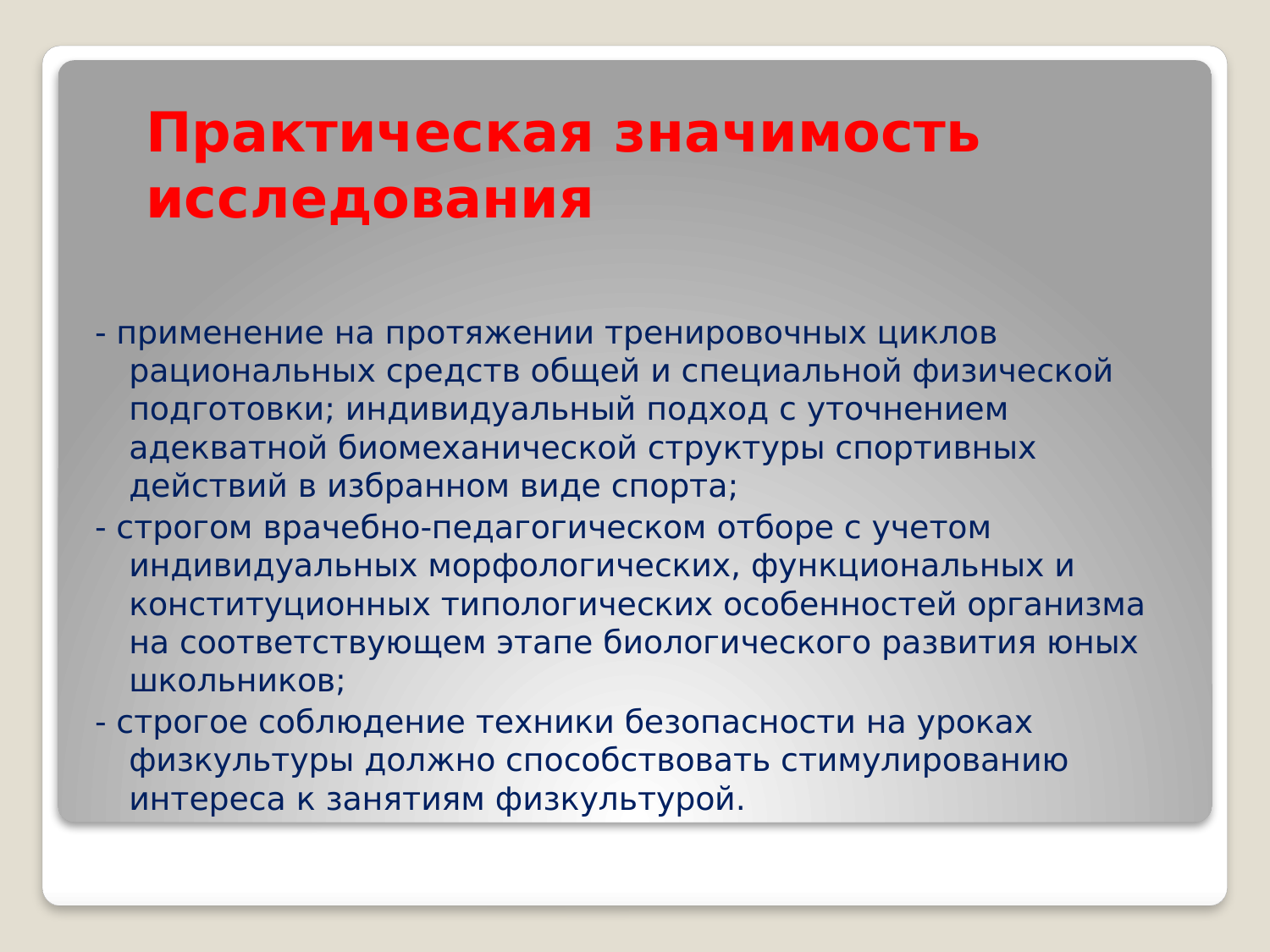

# Практическая значимость исследования

- применение на протяжении тренировочных циклов рациональных средств общей и специальной физической подготовки; индивидуальный подход с уточнением адекватной биомеханической структуры спортивных действий в избранном виде спорта;
- строгом врачебно-педагогическом отборе с учетом индивидуальных морфологических, функциональных и конституционных типологических особенностей организма на соответствующем этапе биологического развития юных школьников;
- строгое соблюдение техники безопасности на уроках физкультуры должно способствовать стимулированию интереса к занятиям физкультурой.